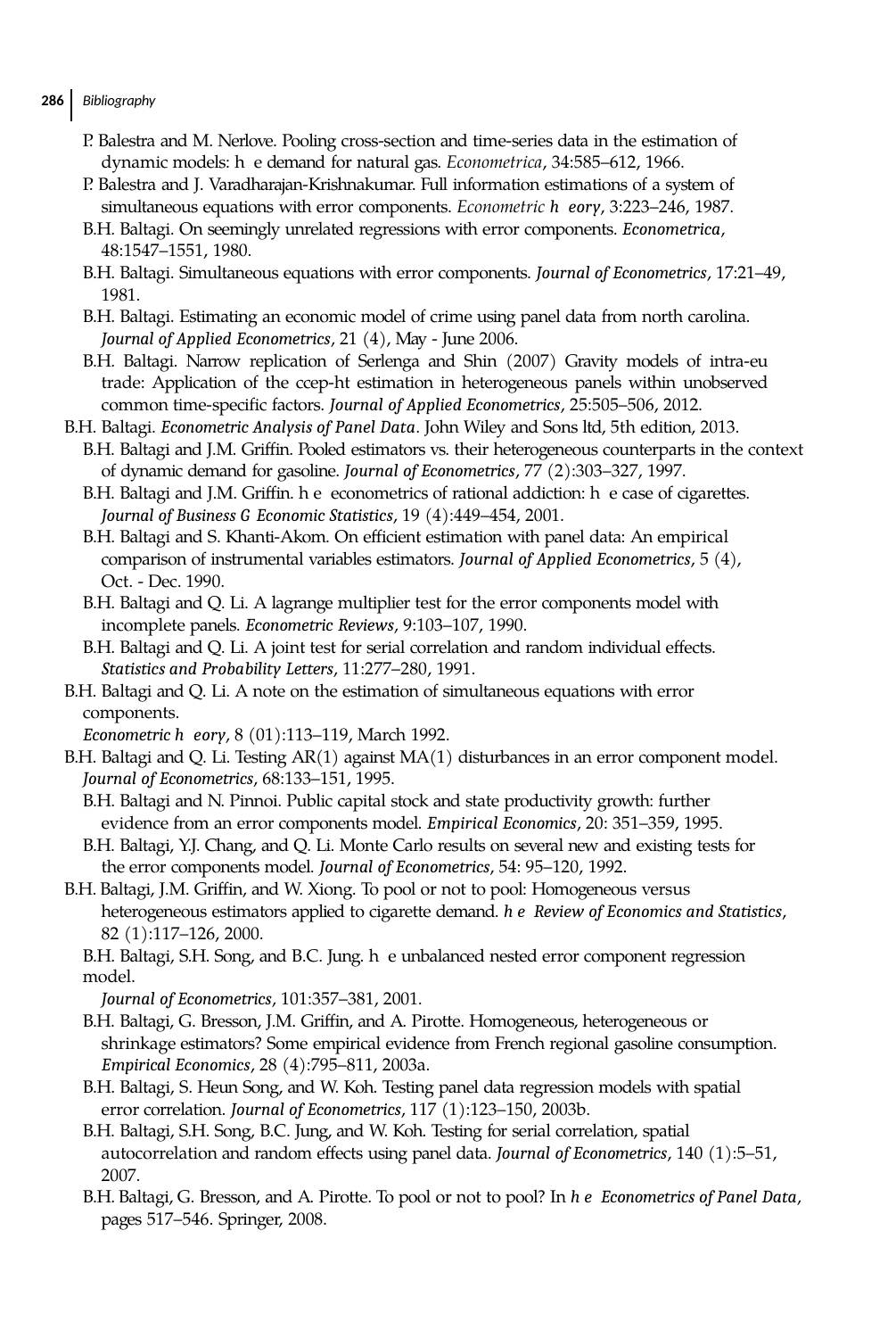

286  Bibliography

P. Balestra and M. Nerlove. Pooling cross-section and time-series data in the estimation of dynamic models: he demand for natural gas. Econometrica, 34:585–612, 1966.
P. Balestra and J. Varadharajan-Krishnakumar. Full information estimations of a system of simultaneous equations with error components. Econometric heory, 3:223–246, 1987.
B.H. Baltagi. On seemingly unrelated regressions with error components. Econometrica, 48:1547–1551, 1980.
B.H. Baltagi. Simultaneous equations with error components. Journal of Econometrics, 17:21–49, 1981.
B.H. Baltagi. Estimating an economic model of crime using panel data from north carolina. Journal of Applied Econometrics, 21 (4), May - June 2006.
B.H. Baltagi. Narrow replication of Serlenga and Shin (2007) Gravity models of intra-eu trade: Application of the ccep-ht estimation in heterogeneous panels within unobserved common time-speciﬁc factors. Journal of Applied Econometrics, 25:505–506, 2012.
B.H. Baltagi. Econometric Analysis of Panel Data. John Wiley and Sons ltd, 5th edition, 2013.
B.H. Baltagi and J.M. Griﬃn. Pooled estimators vs. their heterogeneous counterparts in the context of dynamic demand for gasoline. Journal of Econometrics, 77 (2):303–327, 1997.
B.H. Baltagi and J.M. Griﬃn. he econometrics of rational addiction: he case of cigarettes. Journal of Business G Economic Statistics, 19 (4):449–454, 2001.
B.H. Baltagi and S. Khanti-Akom. On eﬃcient estimation with panel data: An empirical comparison of instrumental variables estimators. Journal of Applied Econometrics, 5 (4), Oct. - Dec. 1990.
B.H. Baltagi and Q. Li. A lagrange multiplier test for the error components model with incomplete panels. Econometric Reviews, 9:103–107, 1990.
B.H. Baltagi and Q. Li. A joint test for serial correlation and random individual effects. Statistics and Probability Letters, 11:277–280, 1991.
B.H. Baltagi and Q. Li. A note on the estimation of simultaneous equations with error components.
Econometric heory, 8 (01):113–119, March 1992.
B.H. Baltagi and Q. Li. Testing AR(1) against MA(1) disturbances in an error component model.
Journal of Econometrics, 68:133–151, 1995.
B.H. Baltagi and N. Pinnoi. Public capital stock and state productivity growth: further evidence from an error components model. Empirical Economics, 20: 351–359, 1995.
B.H. Baltagi, Y.J. Chang, and Q. Li. Monte Carlo results on several new and existing tests for the error components model. Journal of Econometrics, 54: 95–120, 1992.
B.H. Baltagi, J.M. Griﬃn, and W. Xiong. To pool or not to pool: Homogeneous versus
heterogeneous estimators applied to cigarette demand. he Review of Economics and Statistics, 82 (1):117–126, 2000.
B.H. Baltagi, S.H. Song, and B.C. Jung. he unbalanced nested error component regression model.
Journal of Econometrics, 101:357–381, 2001.
B.H. Baltagi, G. Bresson, J.M. Griﬃn, and A. Pirotte. Homogeneous, heterogeneous or shrinkage estimators? Some empirical evidence from French regional gasoline consumption. Empirical Economics, 28 (4):795–811, 2003a.
B.H. Baltagi, S. Heun Song, and W. Koh. Testing panel data regression models with spatial error correlation. Journal of Econometrics, 117 (1):123–150, 2003b.
B.H. Baltagi, S.H. Song, B.C. Jung, and W. Koh. Testing for serial correlation, spatial autocorrelation and random effects using panel data. Journal of Econometrics, 140 (1):5–51, 2007.
B.H. Baltagi, G. Bresson, and A. Pirotte. To pool or not to pool? In he Econometrics of Panel Data, pages 517–546. Springer, 2008.